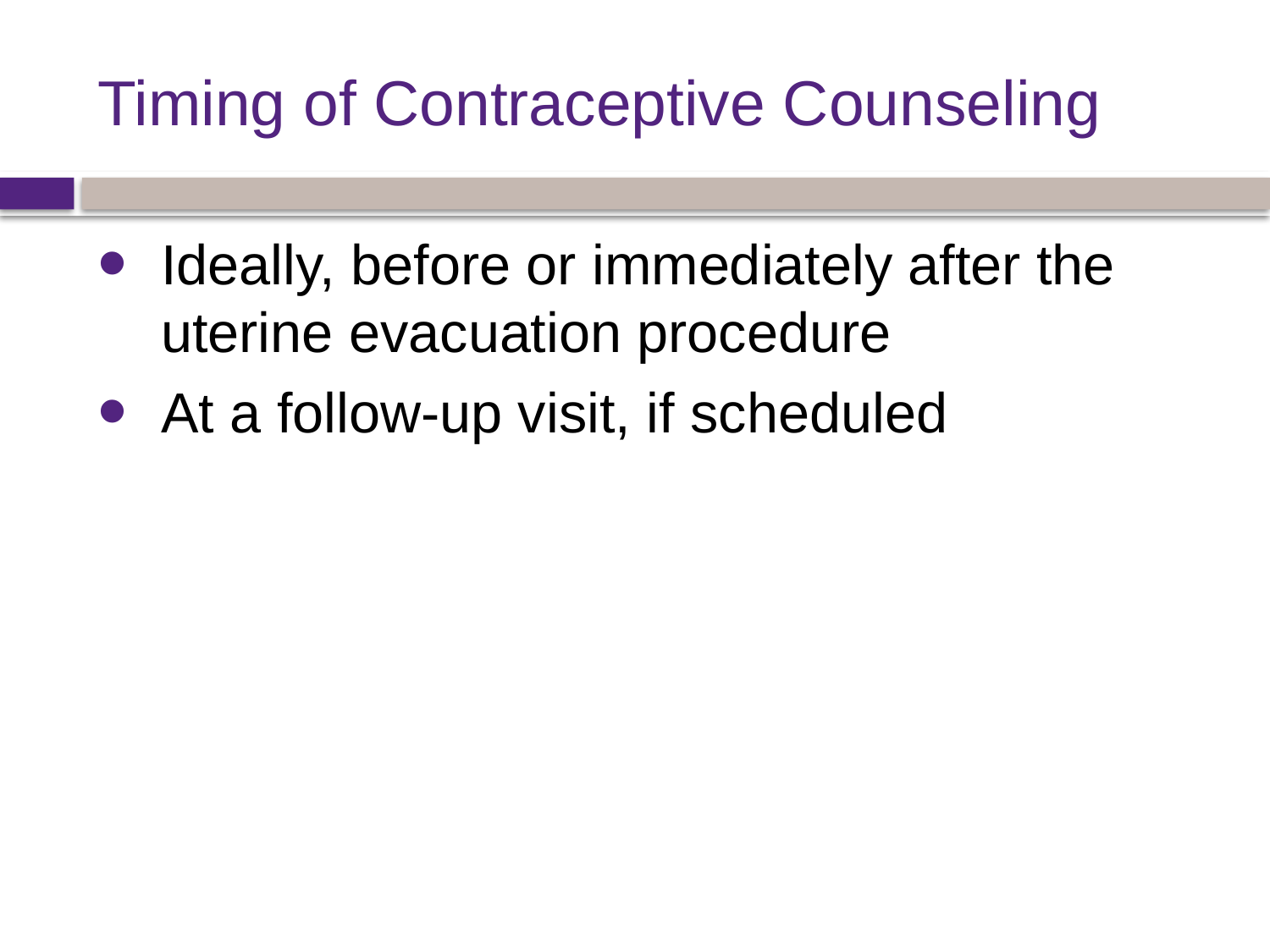

# Timing of Contraceptive Counseling
Ideally, before or immediately after the uterine evacuation procedure
At a follow-up visit, if scheduled